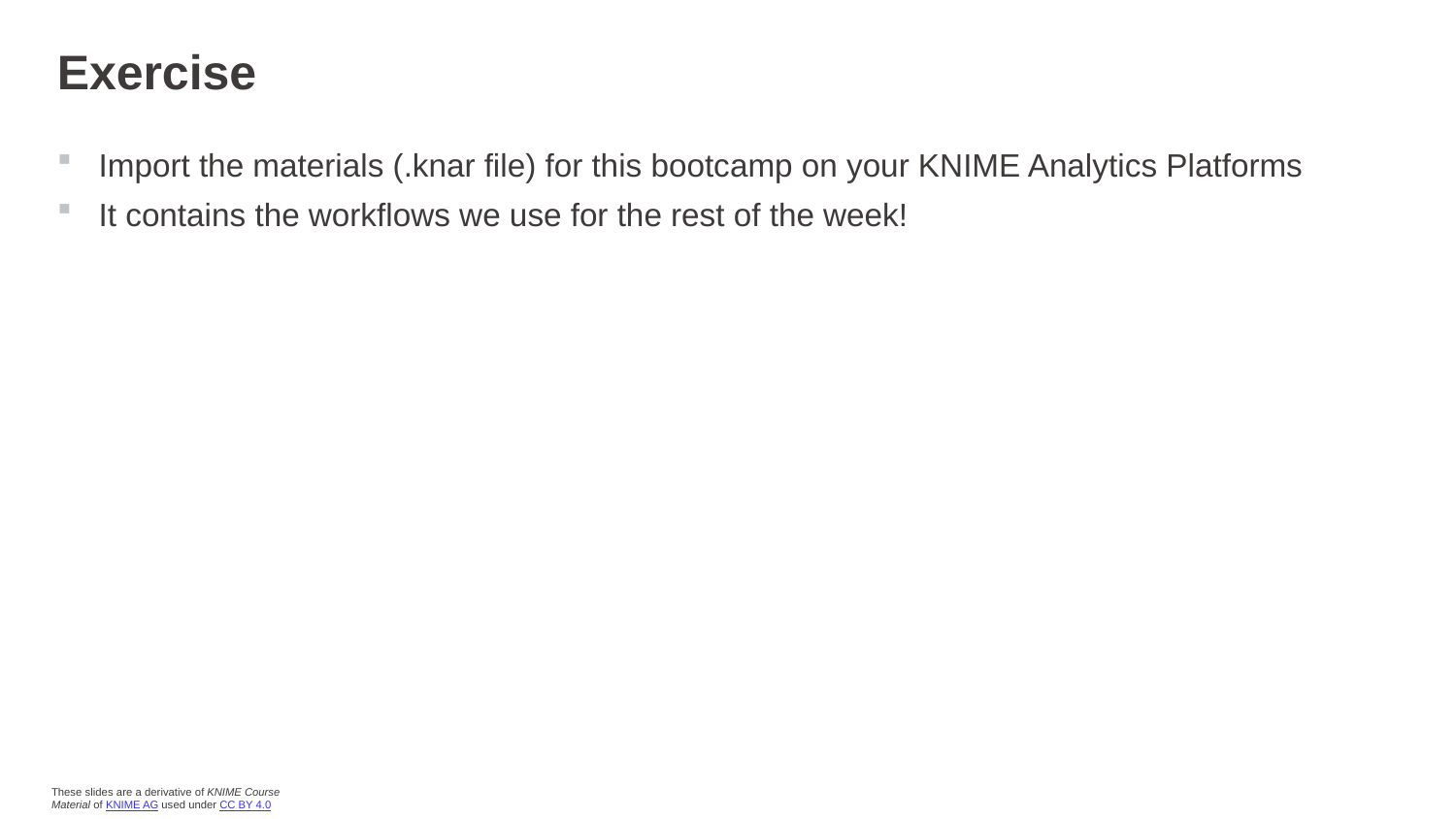

# Exercise
Import the materials (.knar file) for this bootcamp on your KNIME Analytics Platforms
It contains the workflows we use for the rest of the week!